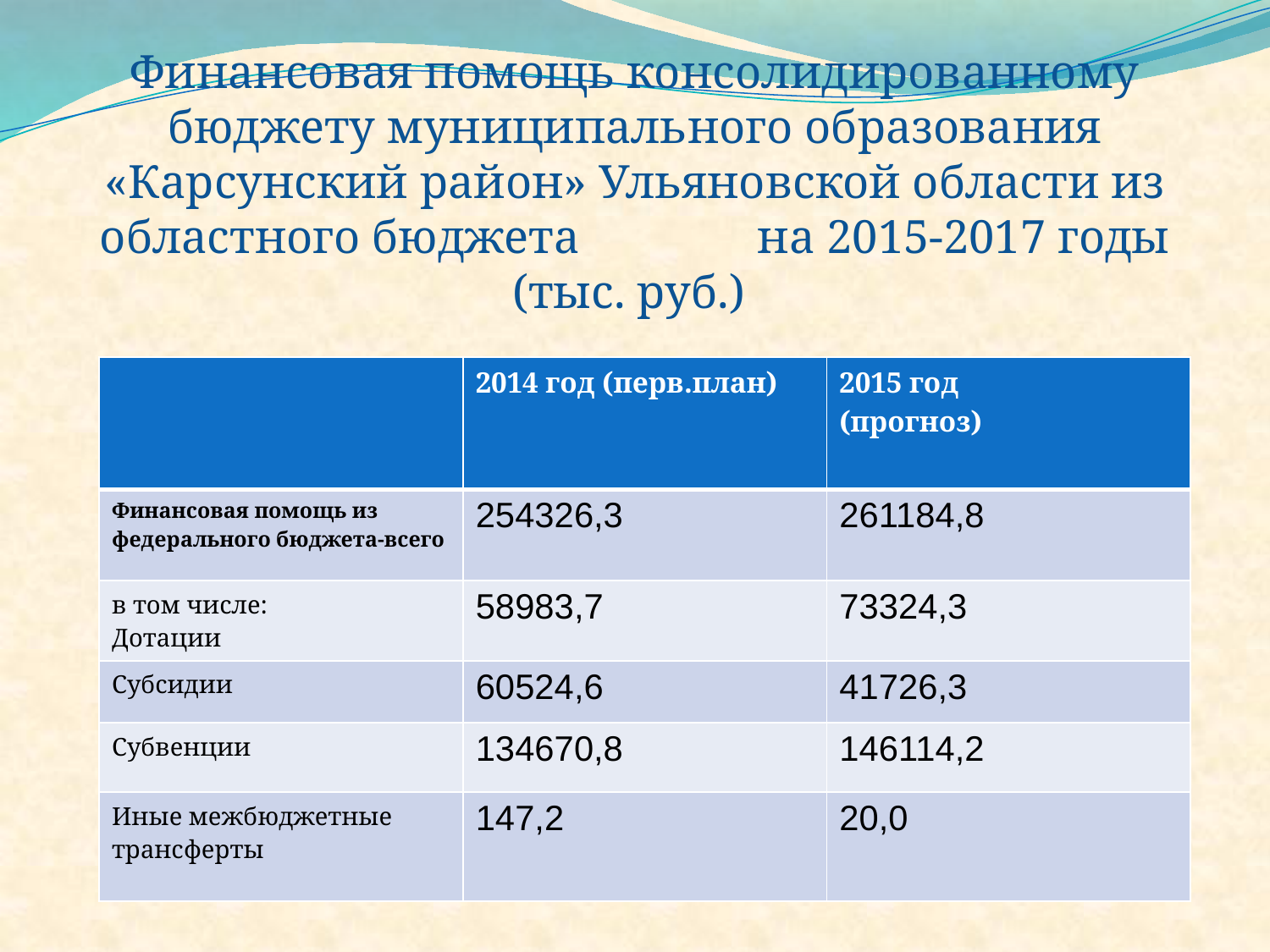

# Финансовая помощь консолидированному бюджету муниципального образования «Карсунский район» Ульяновской области из областного бюджета               на 2015-2017 годы (тыс. руб.)
|  | 2014 год (перв.план) | 2015 год (прогноз) |
| --- | --- | --- |
| Финансовая помощь из федерального бюджета-всего | 254326,3 | 261184,8 |
| в том числе: Дотации | 58983,7 | 73324,3 |
| Субсидии | 60524,6 | 41726,3 |
| Субвенции | 134670,8 | 146114,2 |
| Иные межбюджетные трансферты | 147,2 | 20,0 |